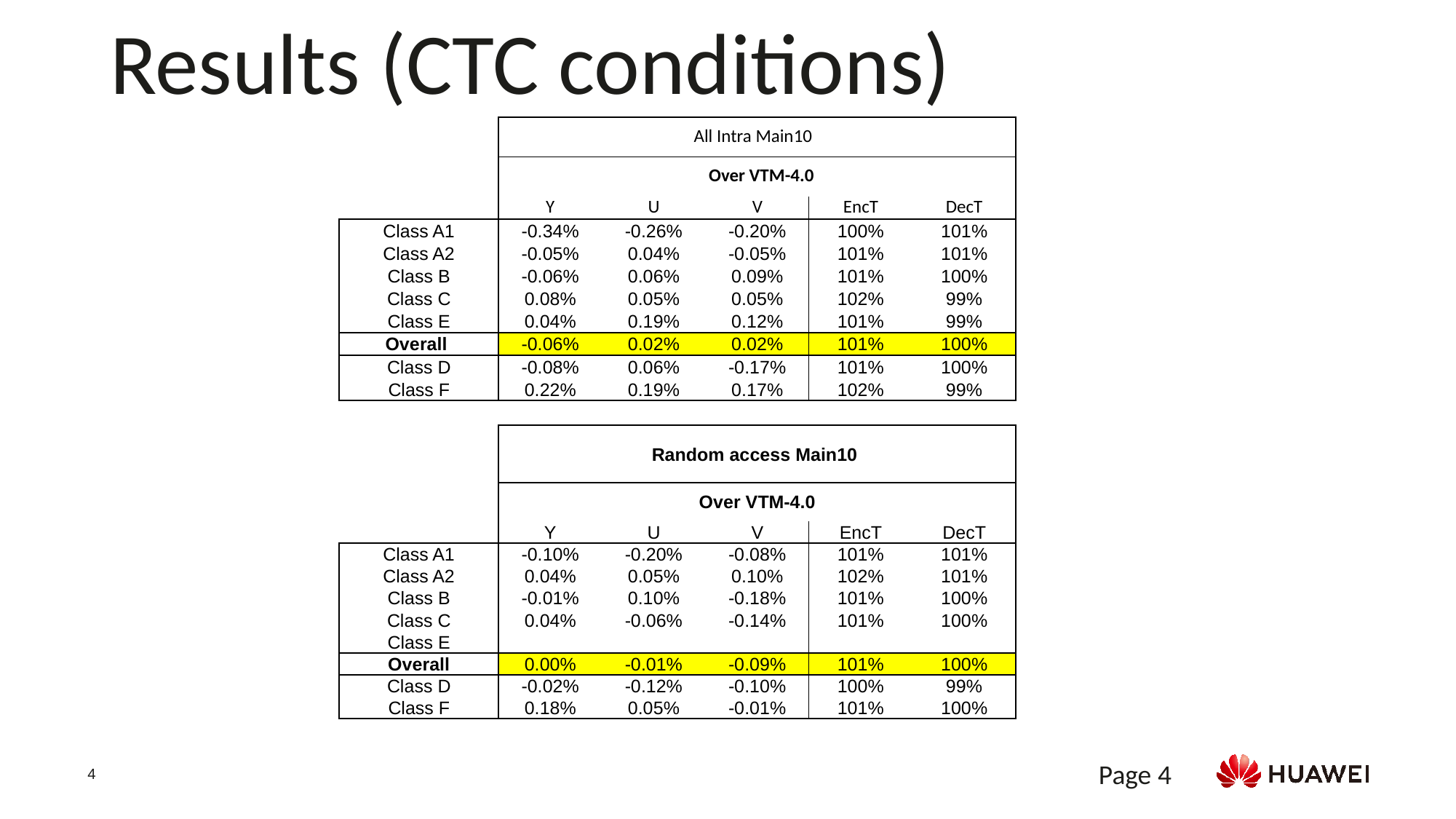

# Results (CTC conditions)
|  | All Intra Main10 |  |  |  |  |
| --- | --- | --- | --- | --- | --- |
|  | Over VTM-4.0 |  |  |  |  |
|  | Y | U | V | EncT | DecT |
| Class A1 | -0.34% | -0.26% | -0.20% | 100% | 101% |
| Class A2 | -0.05% | 0.04% | -0.05% | 101% | 101% |
| Class B | -0.06% | 0.06% | 0.09% | 101% | 100% |
| Class C | 0.08% | 0.05% | 0.05% | 102% | 99% |
| Class E | 0.04% | 0.19% | 0.12% | 101% | 99% |
| Overall | -0.06% | 0.02% | 0.02% | 101% | 100% |
| Class D | -0.08% | 0.06% | -0.17% | 101% | 100% |
| Class F | 0.22% | 0.19% | 0.17% | 102% | 99% |
|  | Random access Main10 |  |  |  |  |
| --- | --- | --- | --- | --- | --- |
|  | Over VTM-4.0 |  |  |  |  |
|  | Y | U | V | EncT | DecT |
| Class A1 | -0.10% | -0.20% | -0.08% | 101% | 101% |
| Class A2 | 0.04% | 0.05% | 0.10% | 102% | 101% |
| Class B | -0.01% | 0.10% | -0.18% | 101% | 100% |
| Class C | 0.04% | -0.06% | -0.14% | 101% | 100% |
| Class E |  |  |  |  |  |
| Overall | 0.00% | -0.01% | -0.09% | 101% | 100% |
| Class D | -0.02% | -0.12% | -0.10% | 100% | 99% |
| Class F | 0.18% | 0.05% | -0.01% | 101% | 100% |

Page 4